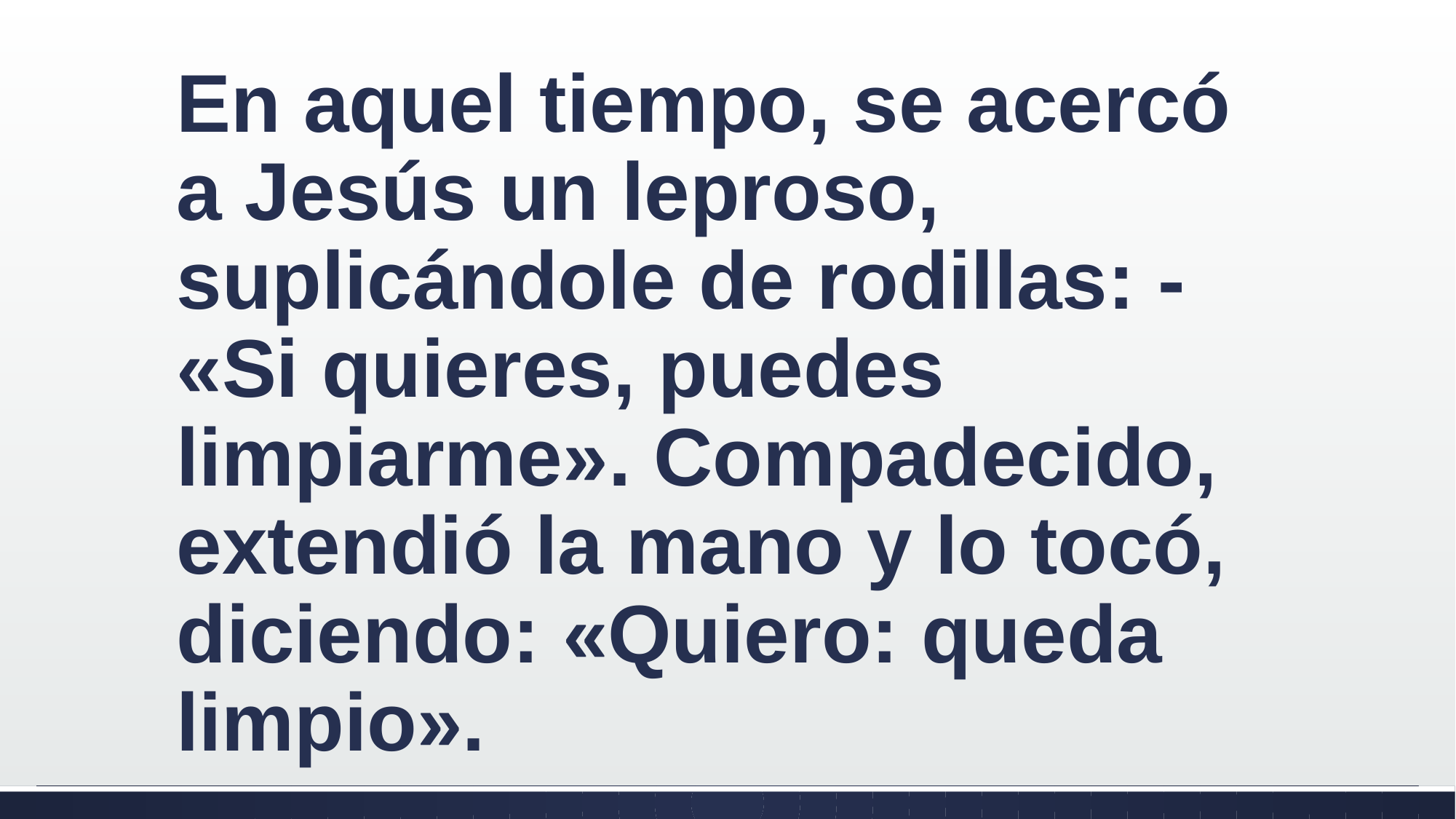

#
En aquel tiempo, se acercó a Jesús un leproso, suplicándole de rodillas: - «Si quieres, puedes limpiarme». Compadecido, extendió la mano y lo tocó, diciendo: «Quiero: queda limpio».